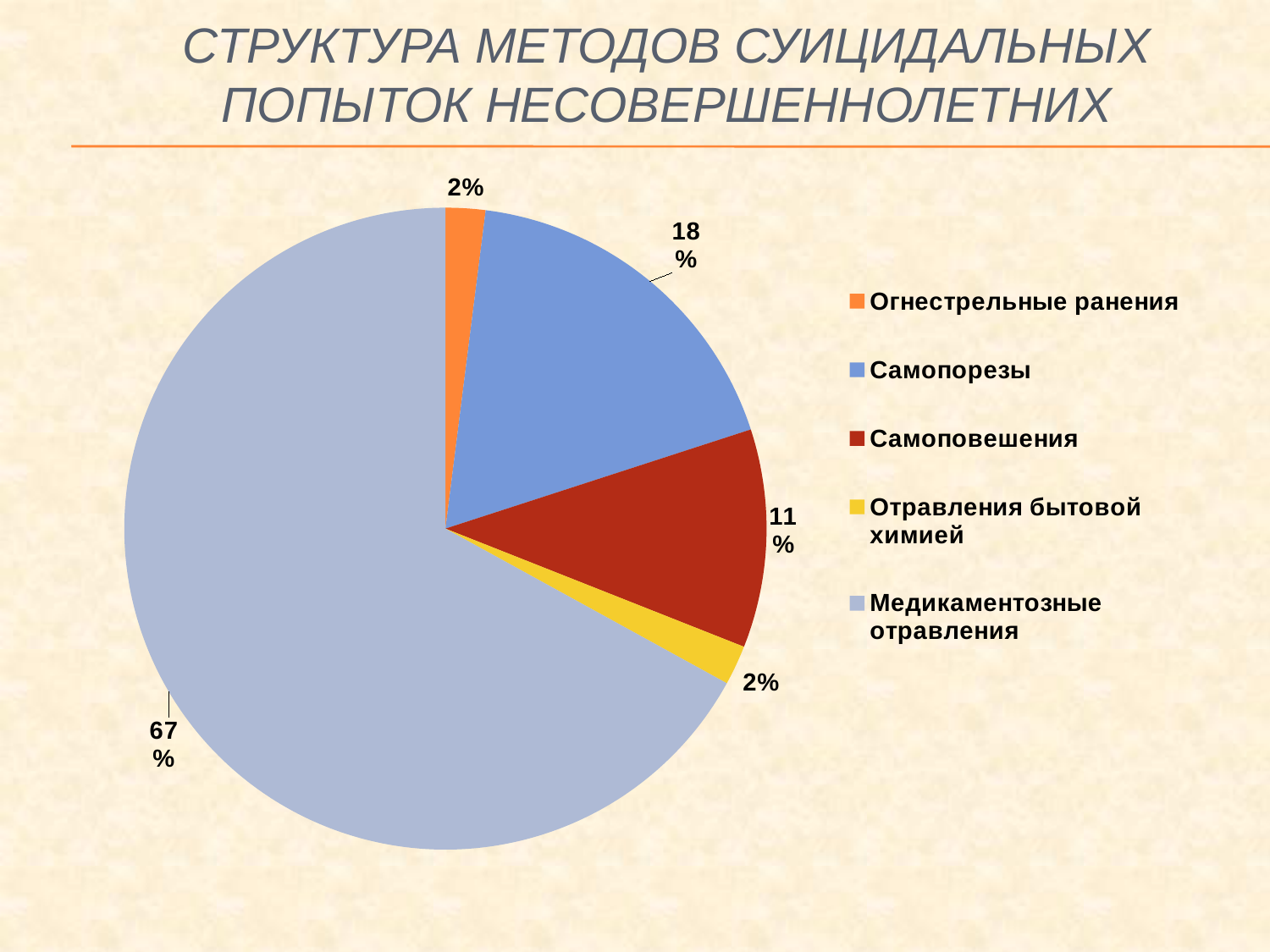

# Структура методов суицидальных попыток несовершеннолетних

### Chart

| Category |  |
|---|---|
| Огнестрельные ранения | 0.02000000000000001 |
| Самопорезы | 0.18000000000000024 |
| Самоповешения | 0.11 |
| Отравления бытовой химией | 0.02000000000000001 |
| Медикаментозные отравления | 0.6700000000000023 |